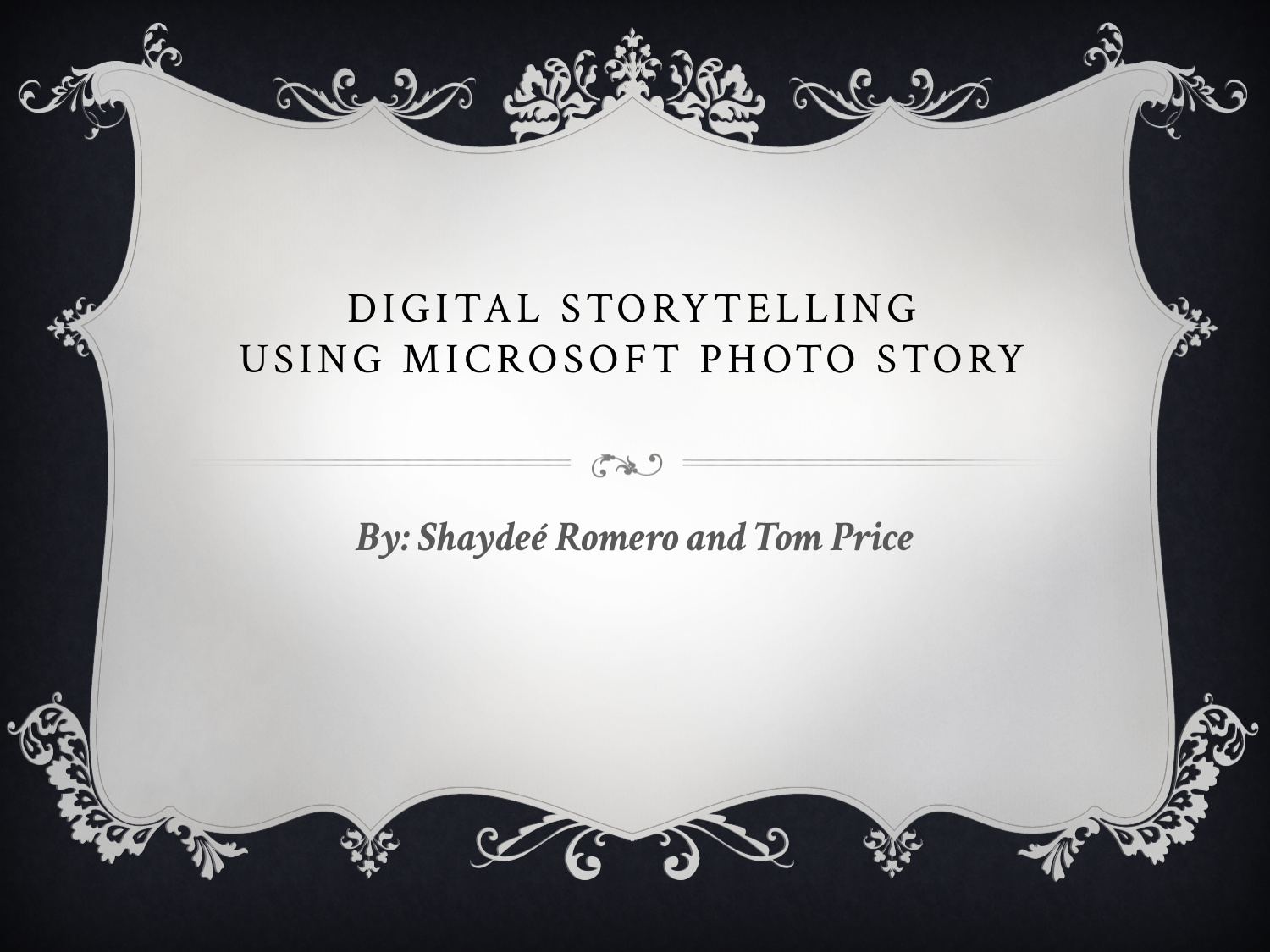

# Digital storytelling Using Microsoft Photo Story
By: Shaydeé Romero and Tom Price